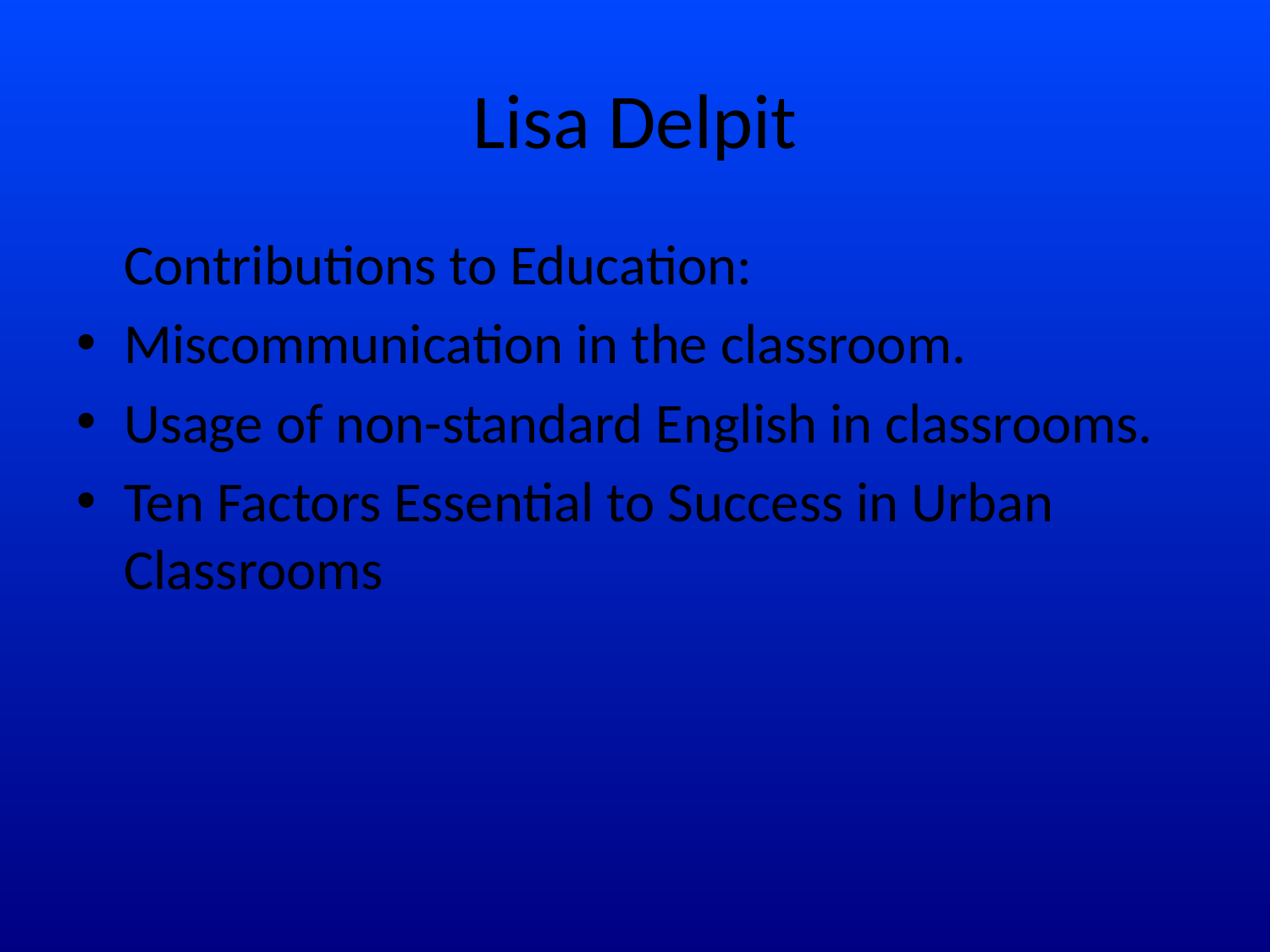

# Lisa Delpit
	Contributions to Education:
Miscommunication in the classroom.
Usage of non-standard English in classrooms.
Ten Factors Essential to Success in Urban Classrooms